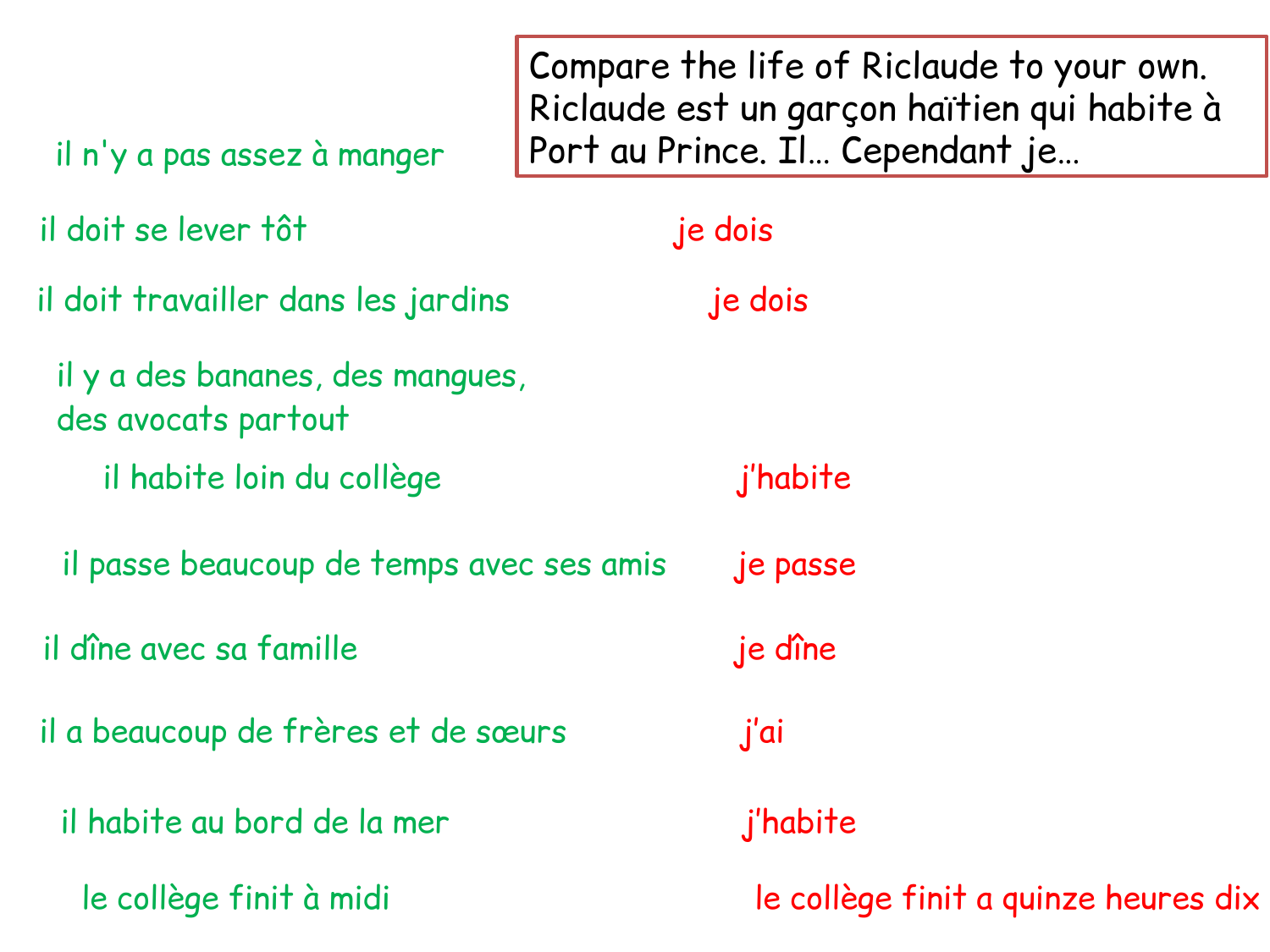

Compare the life of Riclaude to your own.
Riclaude est un garçon haïtien qui habite à Port au Prince. Il… Cependant je…
il n'y a pas assez à manger
il doit se lever tôt			je dois
il doit travailler dans les jardins		    je dois
il y a des bananes, des mangues, des avocats partout
il habite loin du collège			j’habite
il passe beaucoup de temps avec ses amis	    je passe
il dîne avec sa famille			      je dîne
il a beaucoup de frères et de sœurs	       j’ai
il habite au bord de la mer		     j’habite
le collège finit à midi			    le collège finit a quinze heures dix